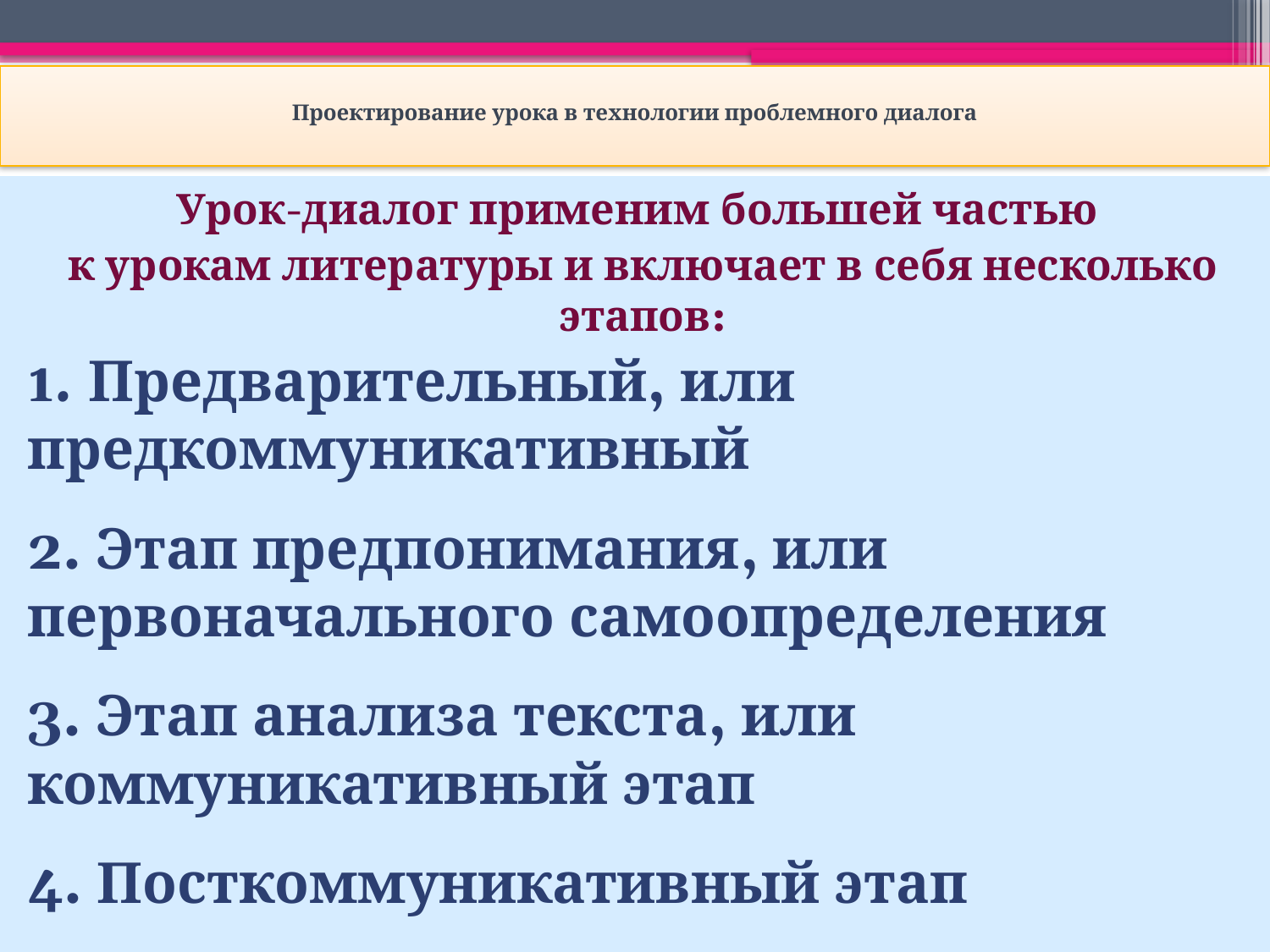

# Проектирование урока в технологии проблемного диалога
Урок-диалог применим большей частью
к урокам литературы и включает в себя несколько этапов:
1. Предварительный, или предкоммуникативный

2. Этап предпонимания, или первоначального самоопределения

3. Этап анализа текста, или коммуникативный этап

4. Посткоммуникативный этап